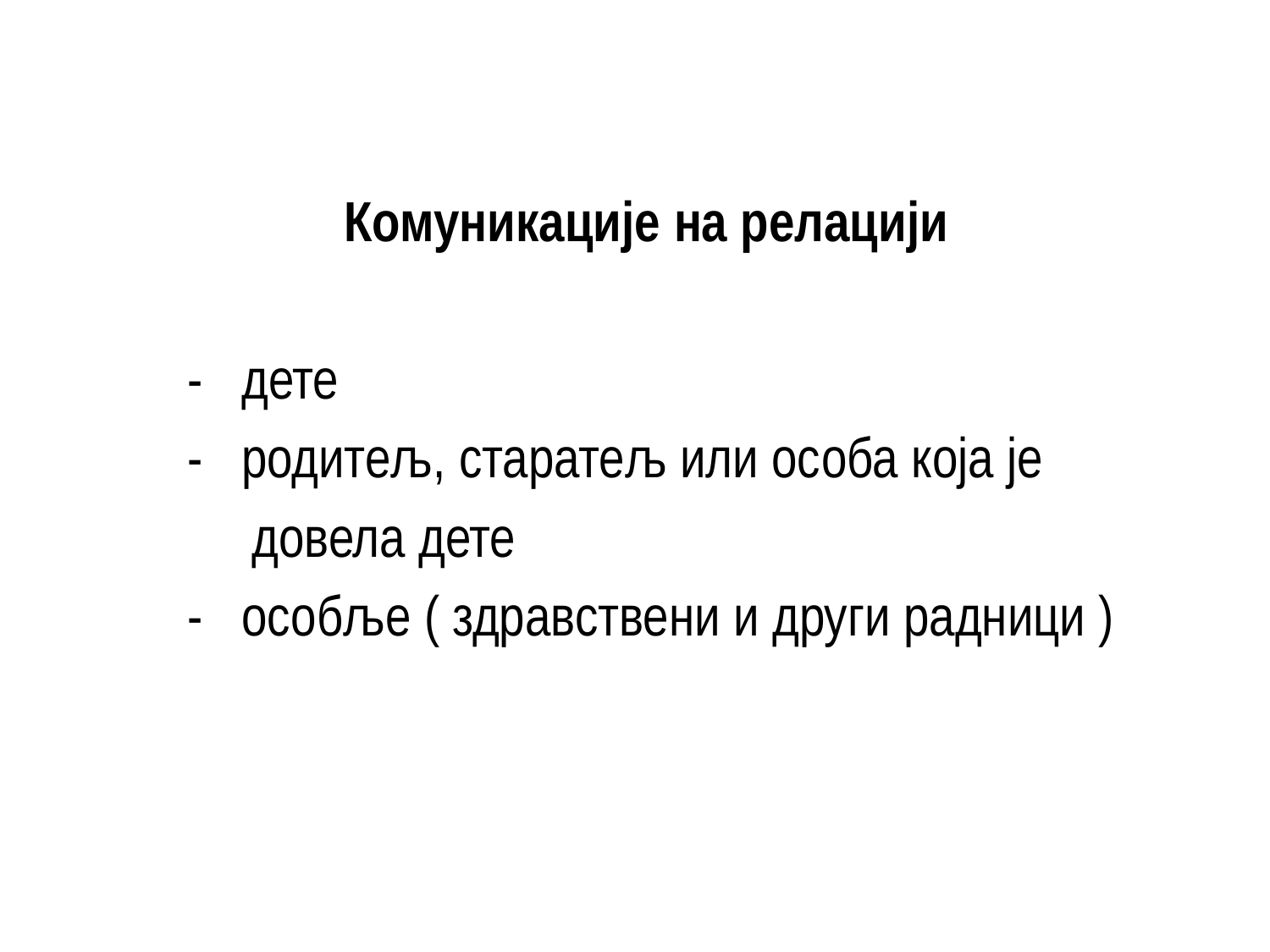

Комуникације на релацији

		-   дете
		-   родитељ, старатељ или особа која је
		     довела дете
		-   особље ( здравствени и други радници )